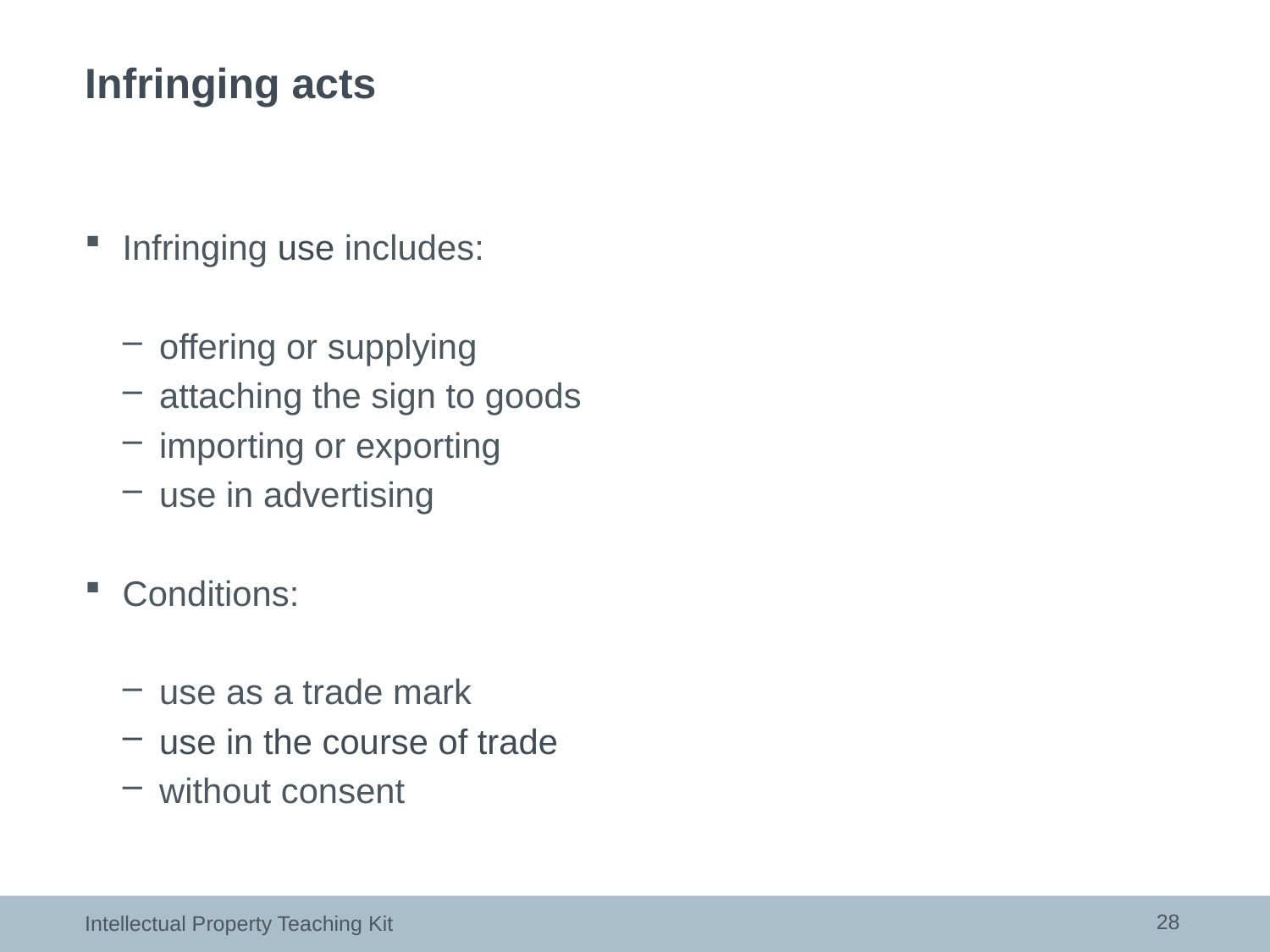

# Infringing acts
Infringing use includes:

offering or supplying
attaching the sign to goods
importing or exporting
use in advertising

Conditions:

use as a trade mark
use in the course of trade
without consent

28
Intellectual Property Teaching Kit